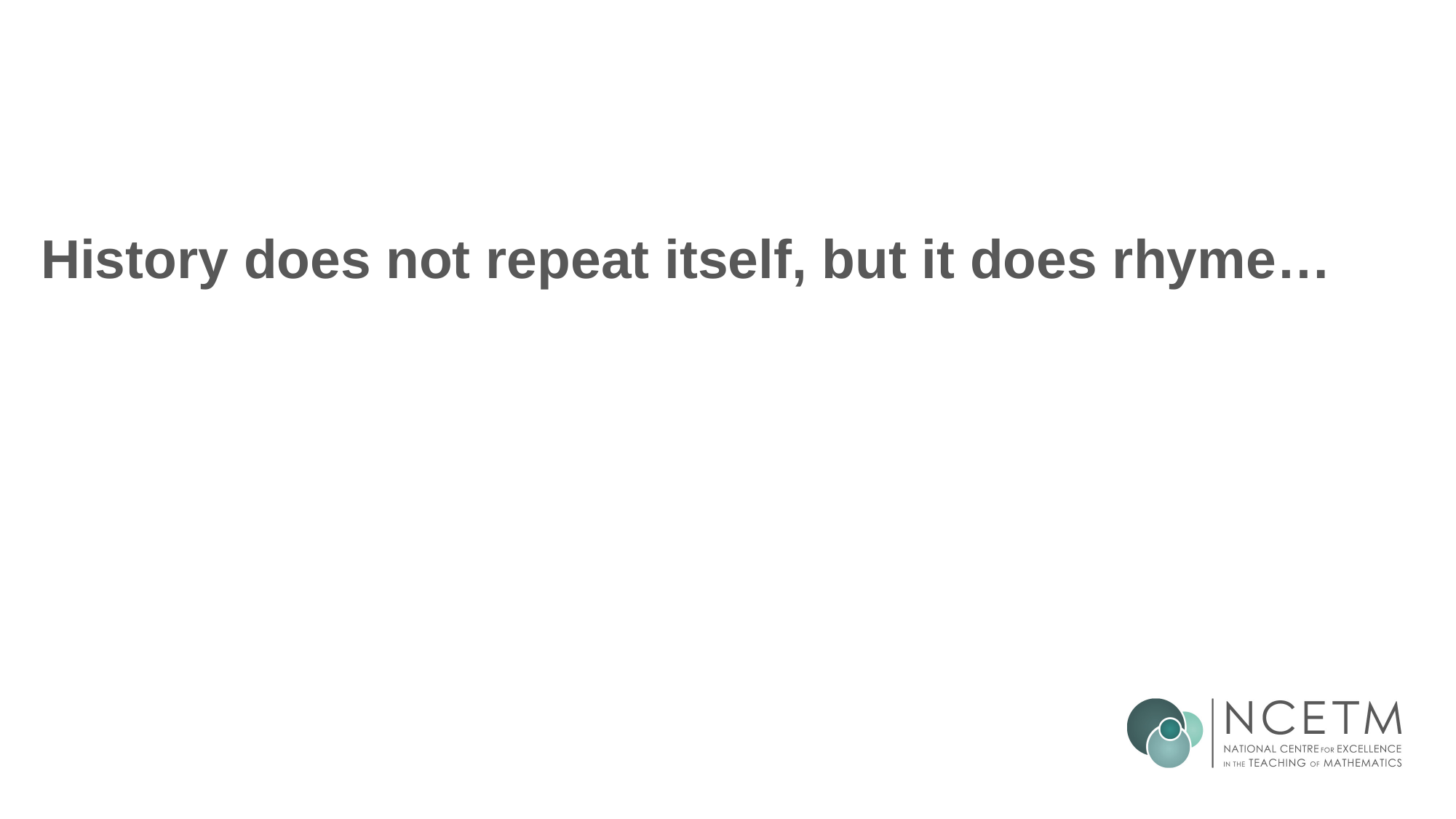

# History does not repeat itself, but it does rhyme…